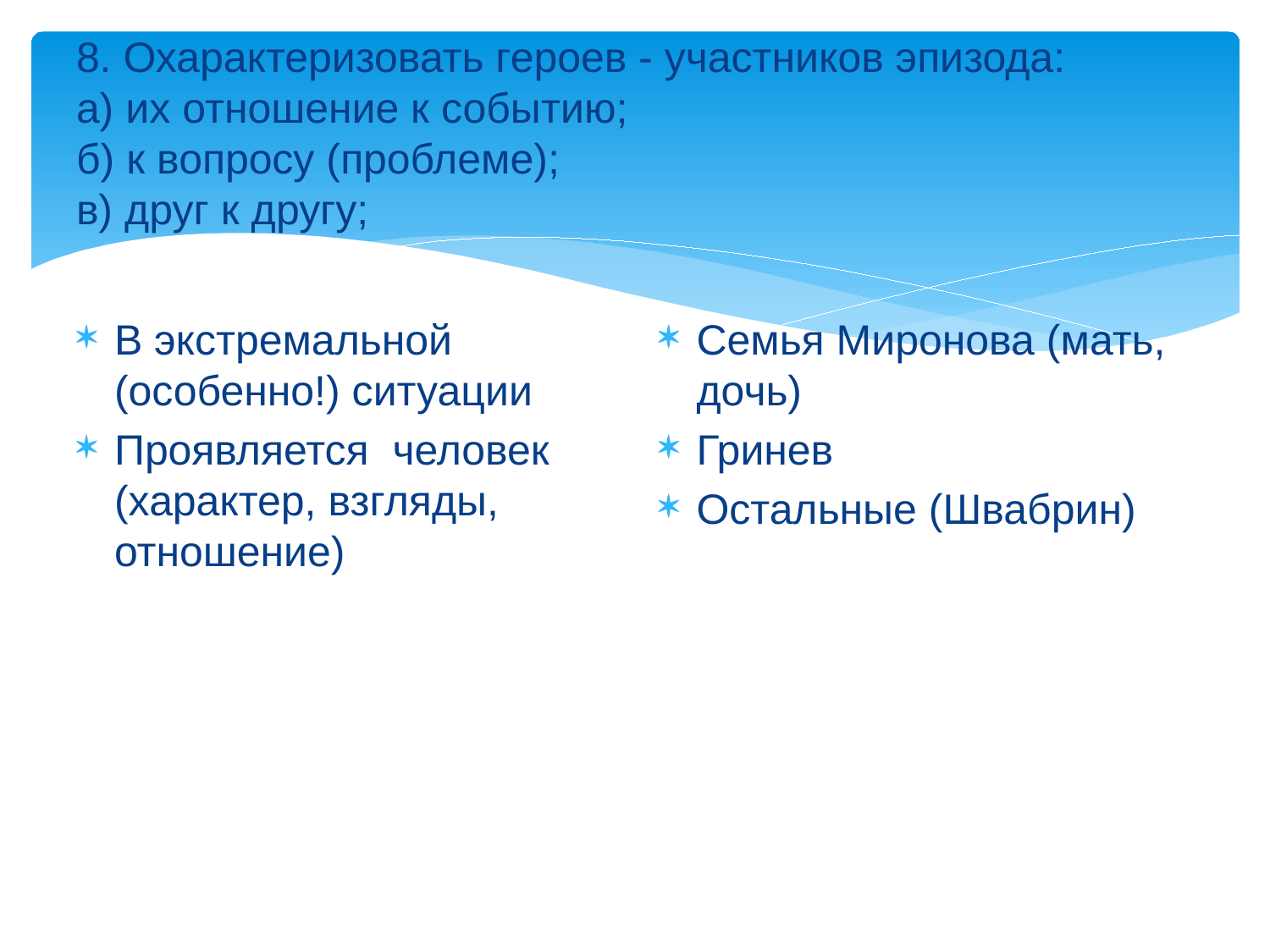

# 8. Охарактеризовать героев - участников эпизода: а) их отношение к событию; б) к вопросу (проблеме); в) друг к другу;
В экстремальной (особенно!) ситуации
Проявляется  человек (характер, взгляды, отношение)
Семья Миронова (мать, дочь)
Гринев
Остальные (Швабрин)